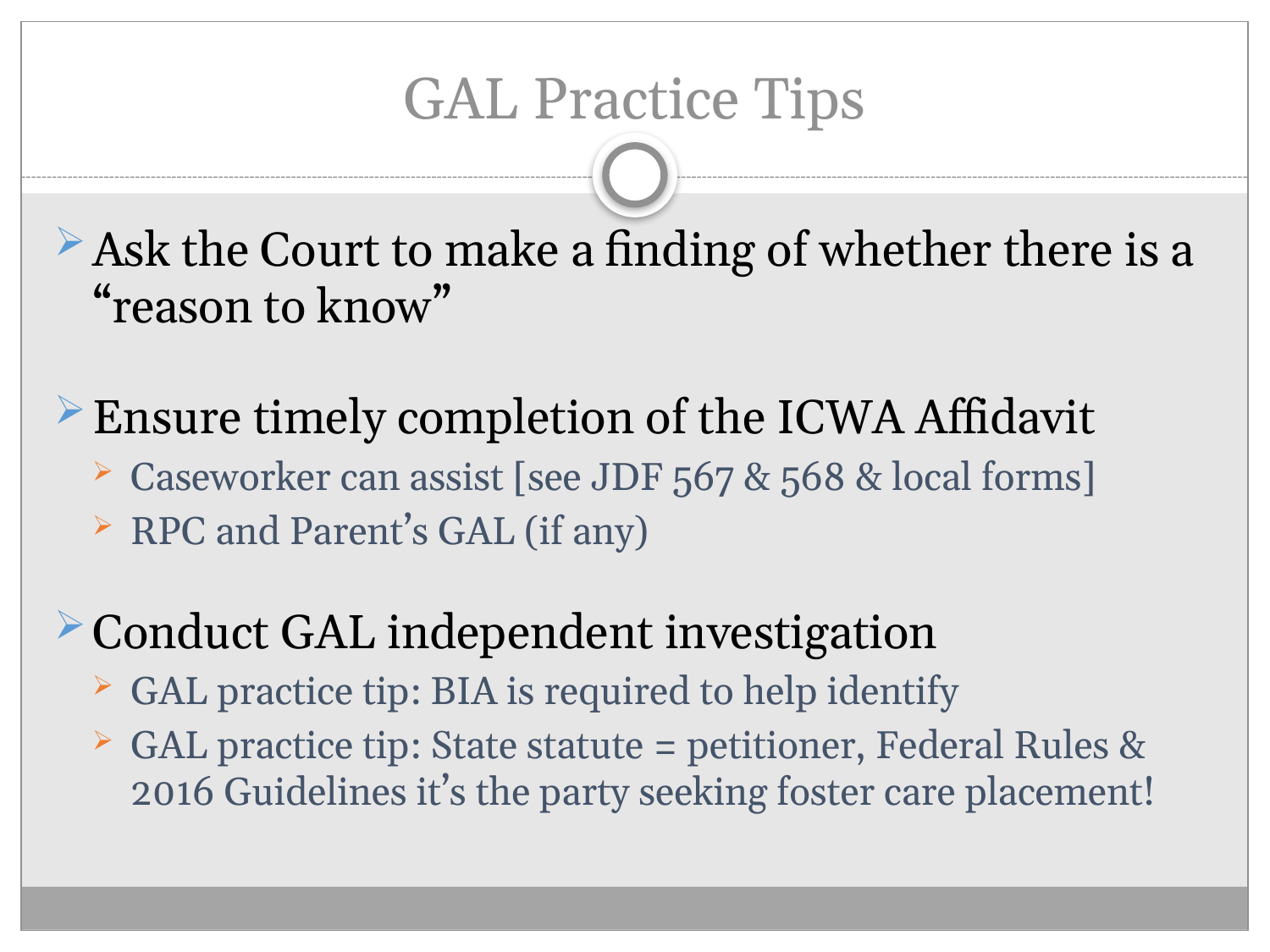

# GAL Practice Tips
Ask the Court to make a finding of whether there is a “reason to know”

Ensure timely completion of the ICWA Affidavit
Caseworker can assist [see JDF 567 & 568 & local forms]
RPC and Parent’s GAL (if any)

Conduct GAL independent investigation
GAL practice tip: BIA is required to help identify
GAL practice tip: State statute = petitioner, Federal Rules & 2016 Guidelines it’s the party seeking foster care placement!